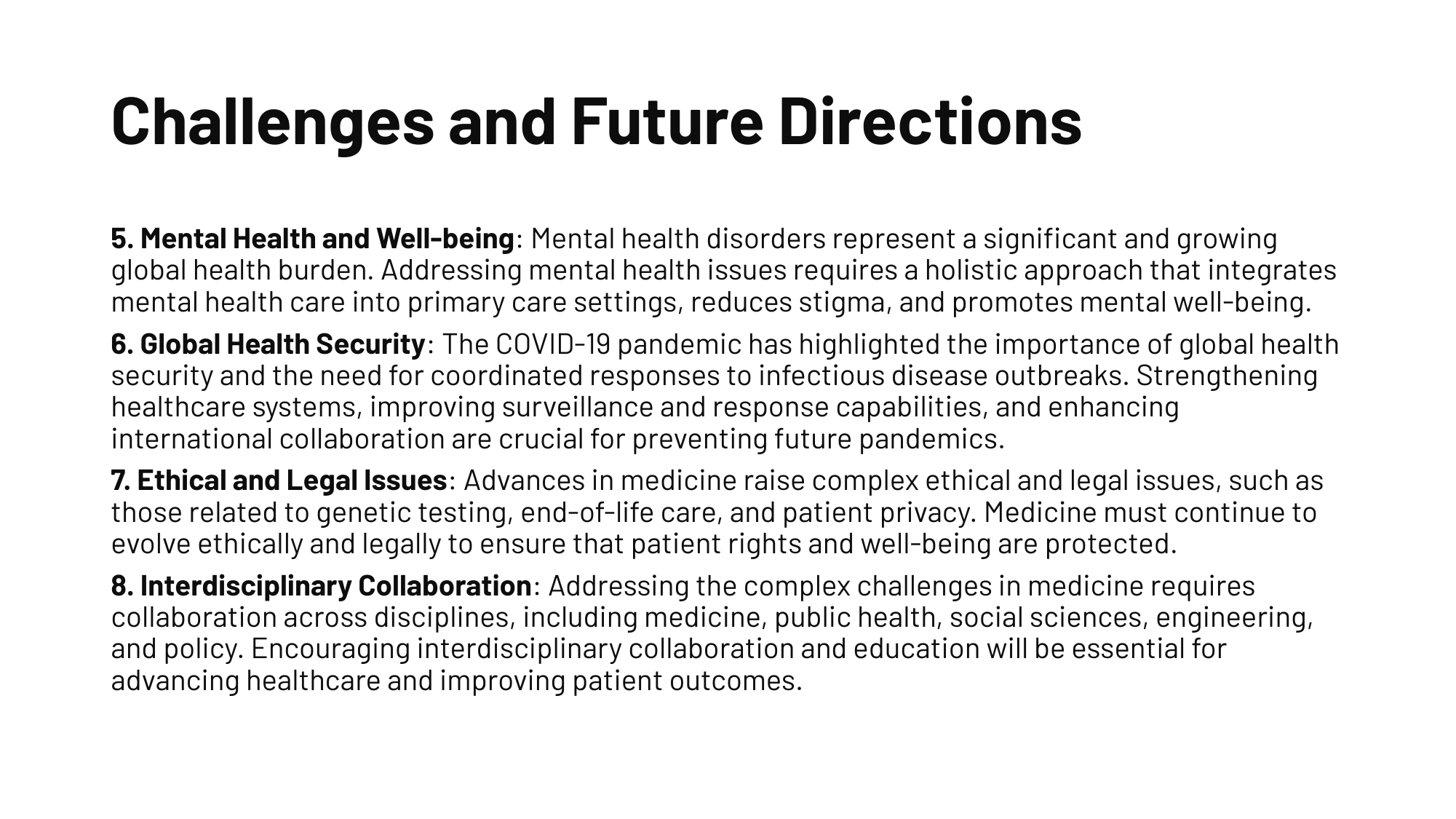

# Challenges and Future Directions
5. Mental Health and Well-being: Mental health disorders represent a significant and growing global health burden. Addressing mental health issues requires a holistic approach that integrates mental health care into primary care settings, reduces stigma, and promotes mental well-being.
6. Global Health Security: The COVID-19 pandemic has highlighted the importance of global health security and the need for coordinated responses to infectious disease outbreaks. Strengthening healthcare systems, improving surveillance and response capabilities, and enhancing international collaboration are crucial for preventing future pandemics.
7. Ethical and Legal Issues: Advances in medicine raise complex ethical and legal issues, such as those related to genetic testing, end-of-life care, and patient privacy. Medicine must continue to evolve ethically and legally to ensure that patient rights and well-being are protected.
8. Interdisciplinary Collaboration: Addressing the complex challenges in medicine requires collaboration across disciplines, including medicine, public health, social sciences, engineering, and policy. Encouraging interdisciplinary collaboration and education will be essential for advancing healthcare and improving patient outcomes.